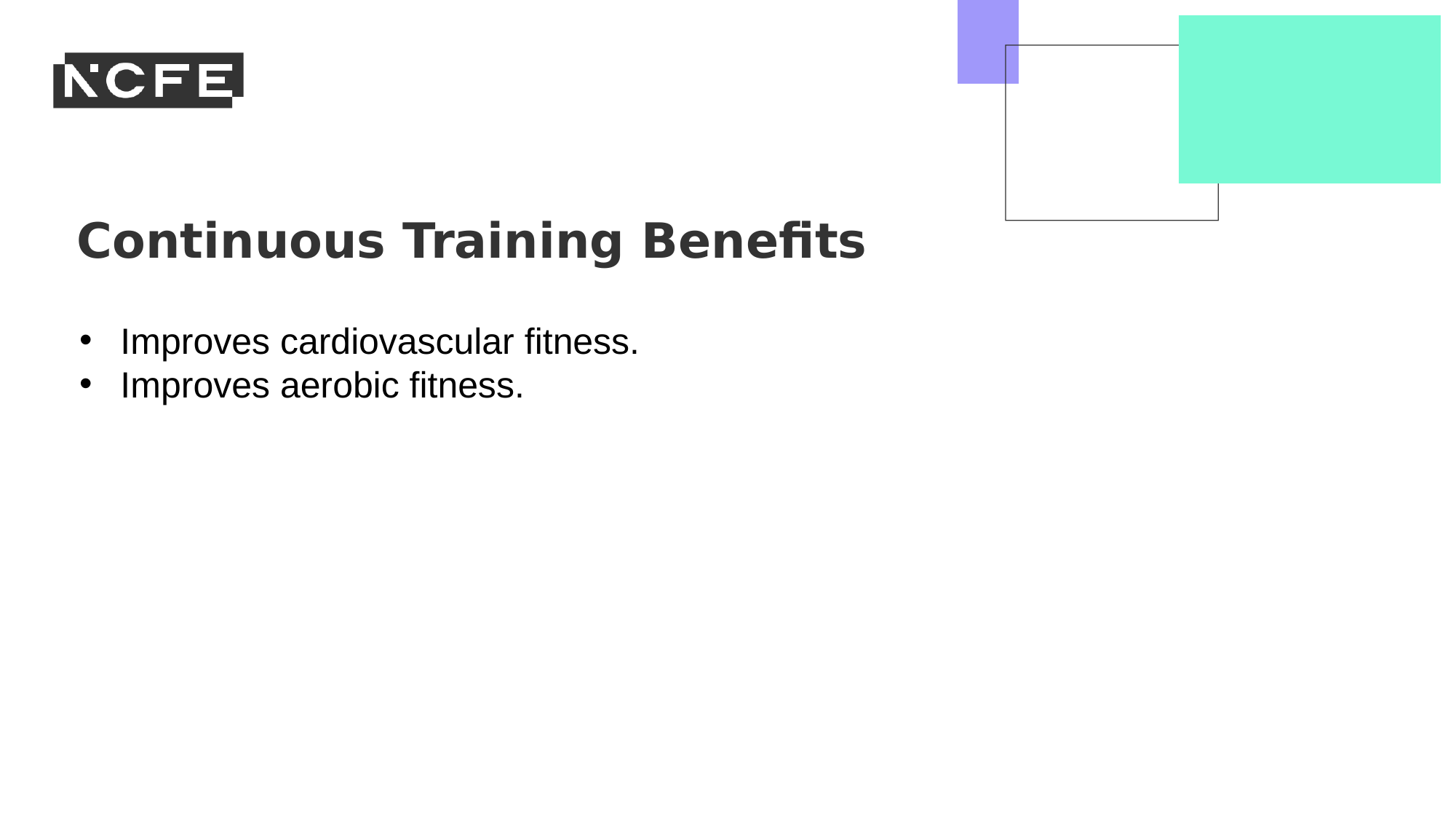

Continuous Training Benefits
Improves cardiovascular fitness.
Improves aerobic fitness.